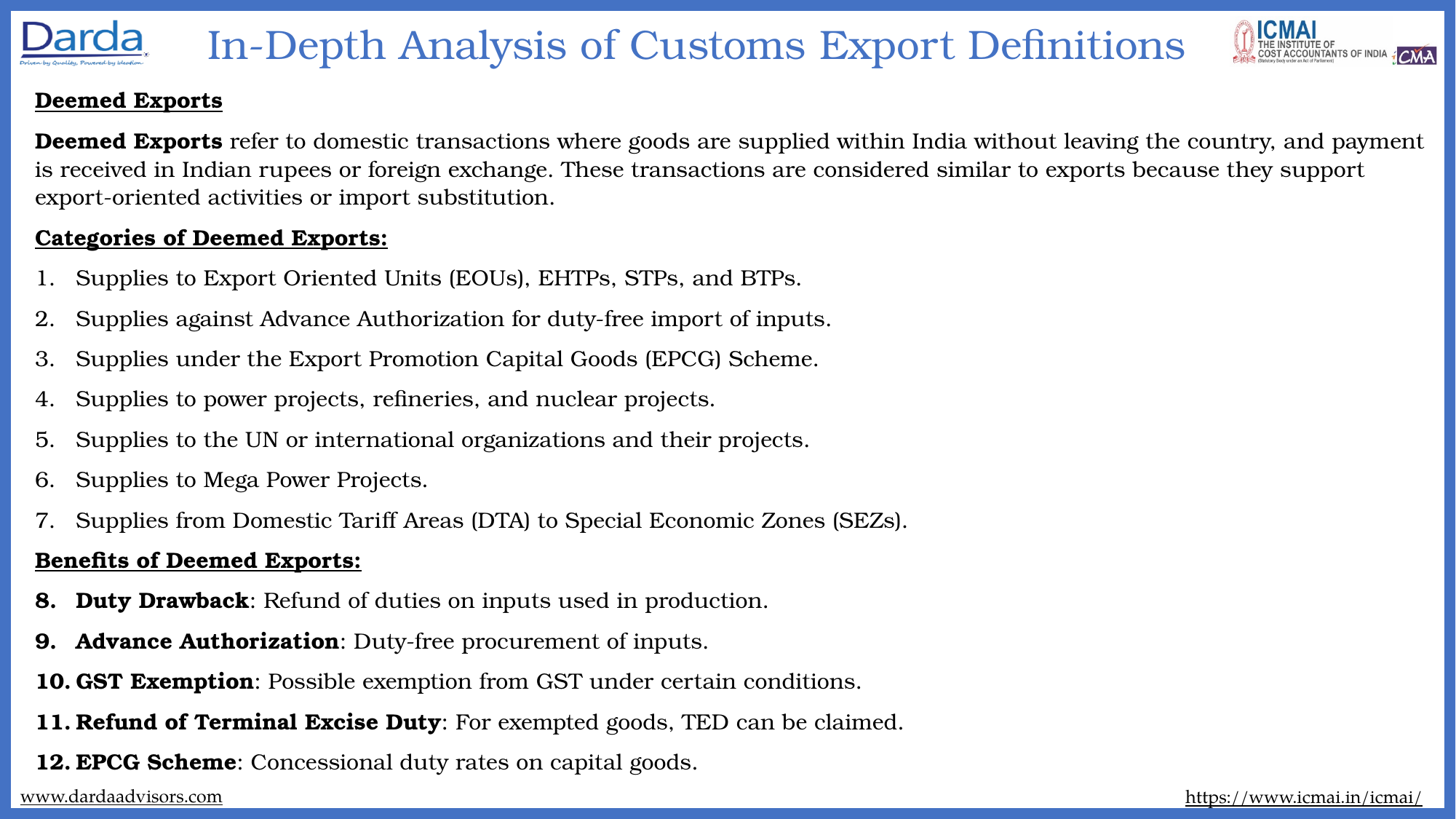

# In-Depth Analysis of Customs Export Definitions
Deemed Exports
Deemed Exports refer to domestic transactions where goods are supplied within India without leaving the country, and payment is received in Indian rupees or foreign exchange. These transactions are considered similar to exports because they support export-oriented activities or import substitution.
Categories of Deemed Exports:
Supplies to Export Oriented Units (EOUs), EHTPs, STPs, and BTPs.
Supplies against Advance Authorization for duty-free import of inputs.
Supplies under the Export Promotion Capital Goods (EPCG) Scheme.
Supplies to power projects, refineries, and nuclear projects.
Supplies to the UN or international organizations and their projects.
Supplies to Mega Power Projects.
Supplies from Domestic Tariff Areas (DTA) to Special Economic Zones (SEZs).
Benefits of Deemed Exports:
Duty Drawback: Refund of duties on inputs used in production.
Advance Authorization: Duty-free procurement of inputs.
GST Exemption: Possible exemption from GST under certain conditions.
Refund of Terminal Excise Duty: For exempted goods, TED can be claimed.
EPCG Scheme: Concessional duty rates on capital goods.